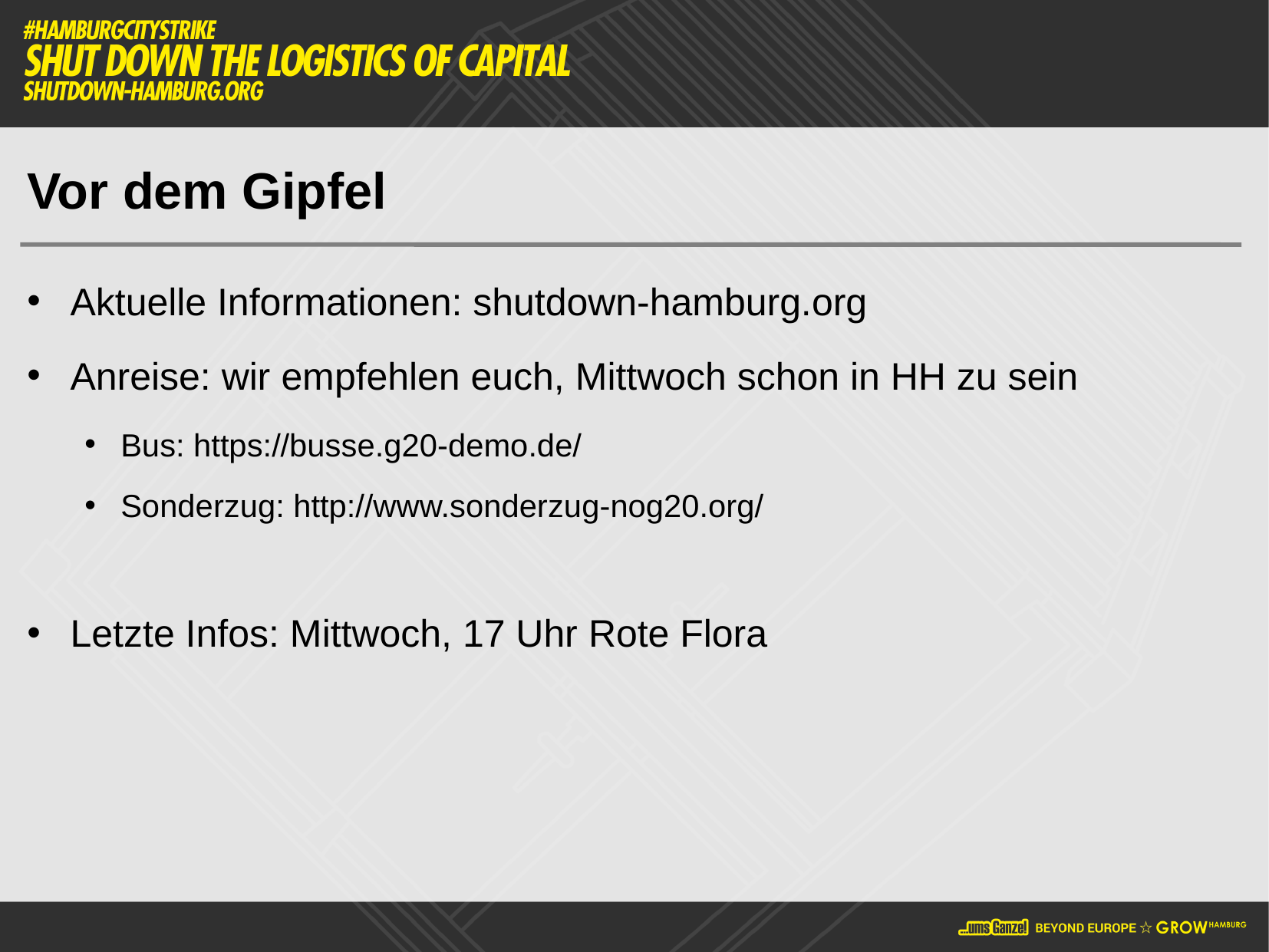

# Vor dem Gipfel
Aktuelle Informationen: shutdown-hamburg.org
Anreise: wir empfehlen euch, Mittwoch schon in HH zu sein
Bus: https://busse.g20-demo.de/
Sonderzug: http://www.sonderzug-nog20.org/

Letzte Infos: Mittwoch, 17 Uhr Rote Flora